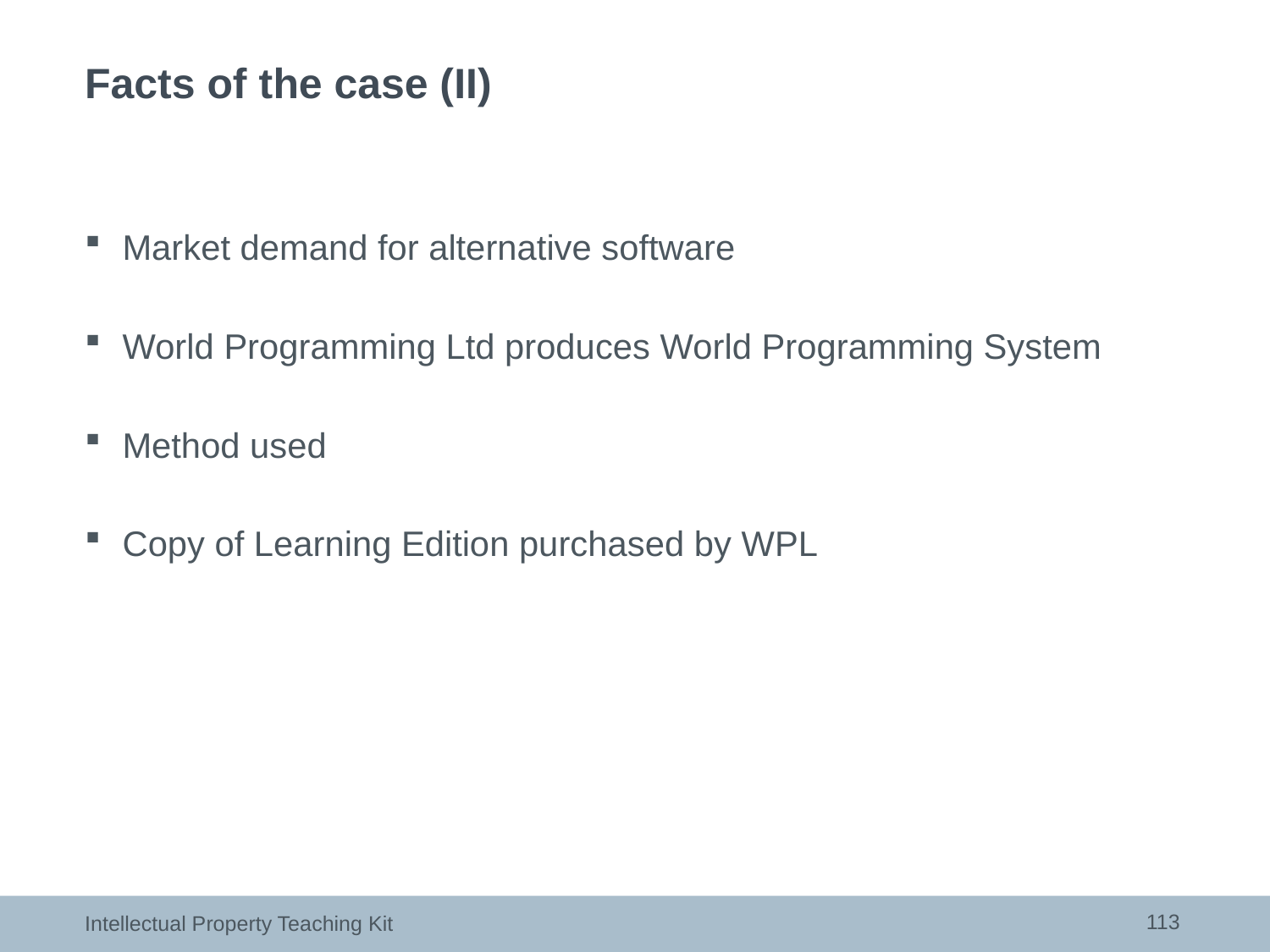

# Facts of the case (II)
Market demand for alternative software

World Programming Ltd produces World Programming System

Method used

Copy of Learning Edition purchased by WPL

113
Intellectual Property Teaching Kit